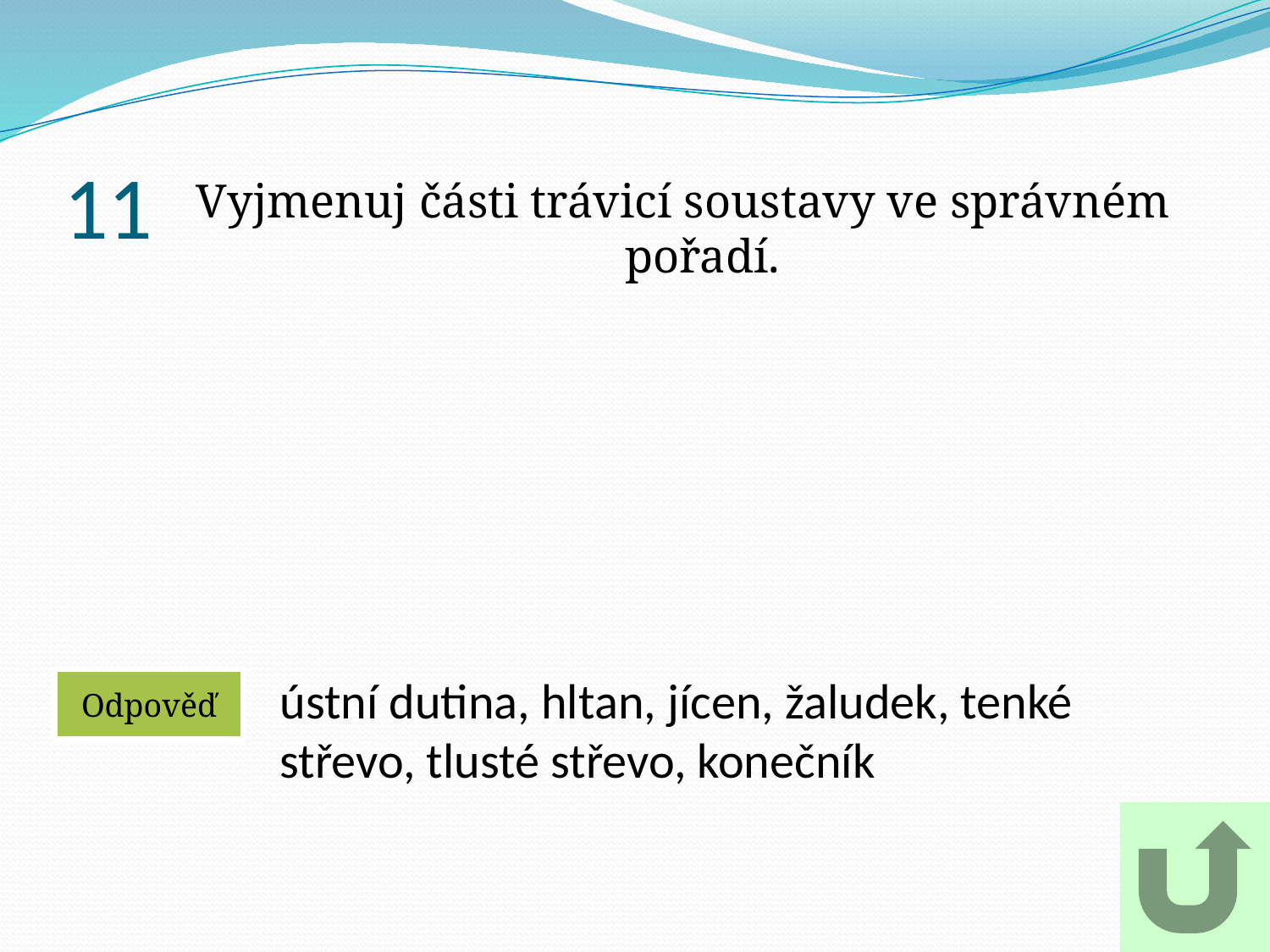

# 11
Vyjmenuj části trávicí soustavy ve správném pořadí.

ústní dutina, hltan, jícen, žaludek, tenké střevo, tlusté střevo, konečník
Odpověď